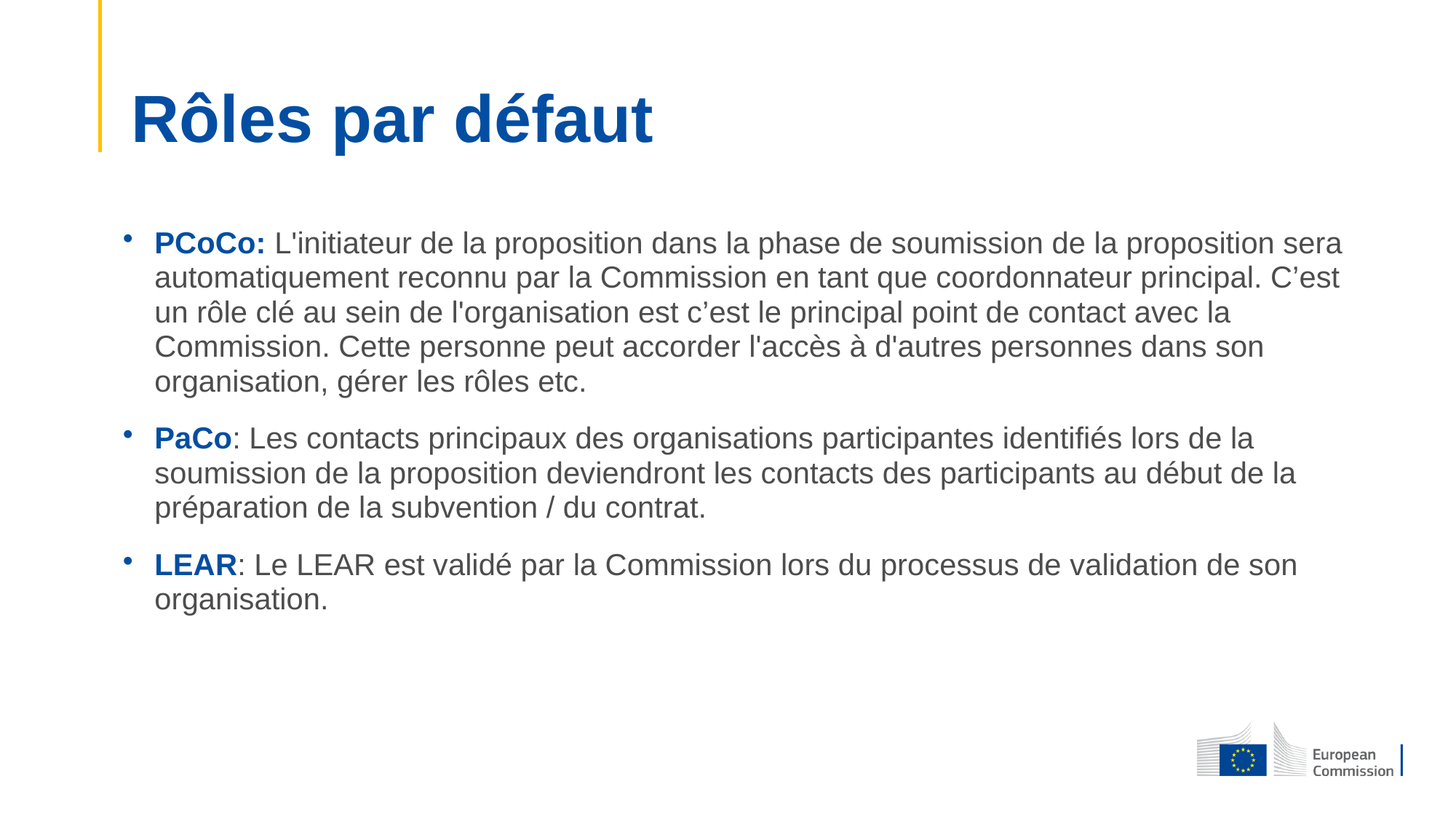

Rôles par défaut
PCoCo: L'initiateur de la proposition dans la phase de soumission de la proposition sera automatiquement reconnu par la Commission en tant que coordonnateur principal. C’est un rôle clé au sein de l'organisation est c’est le principal point de contact avec la Commission. Cette personne peut accorder l'accès à d'autres personnes dans son organisation, gérer les rôles etc.
PaCo: Les contacts principaux des organisations participantes identifiés lors de la soumission de la proposition deviendront les contacts des participants au début de la préparation de la subvention / du contrat.
LEAR: Le LEAR est validé par la Commission lors du processus de validation de son organisation.